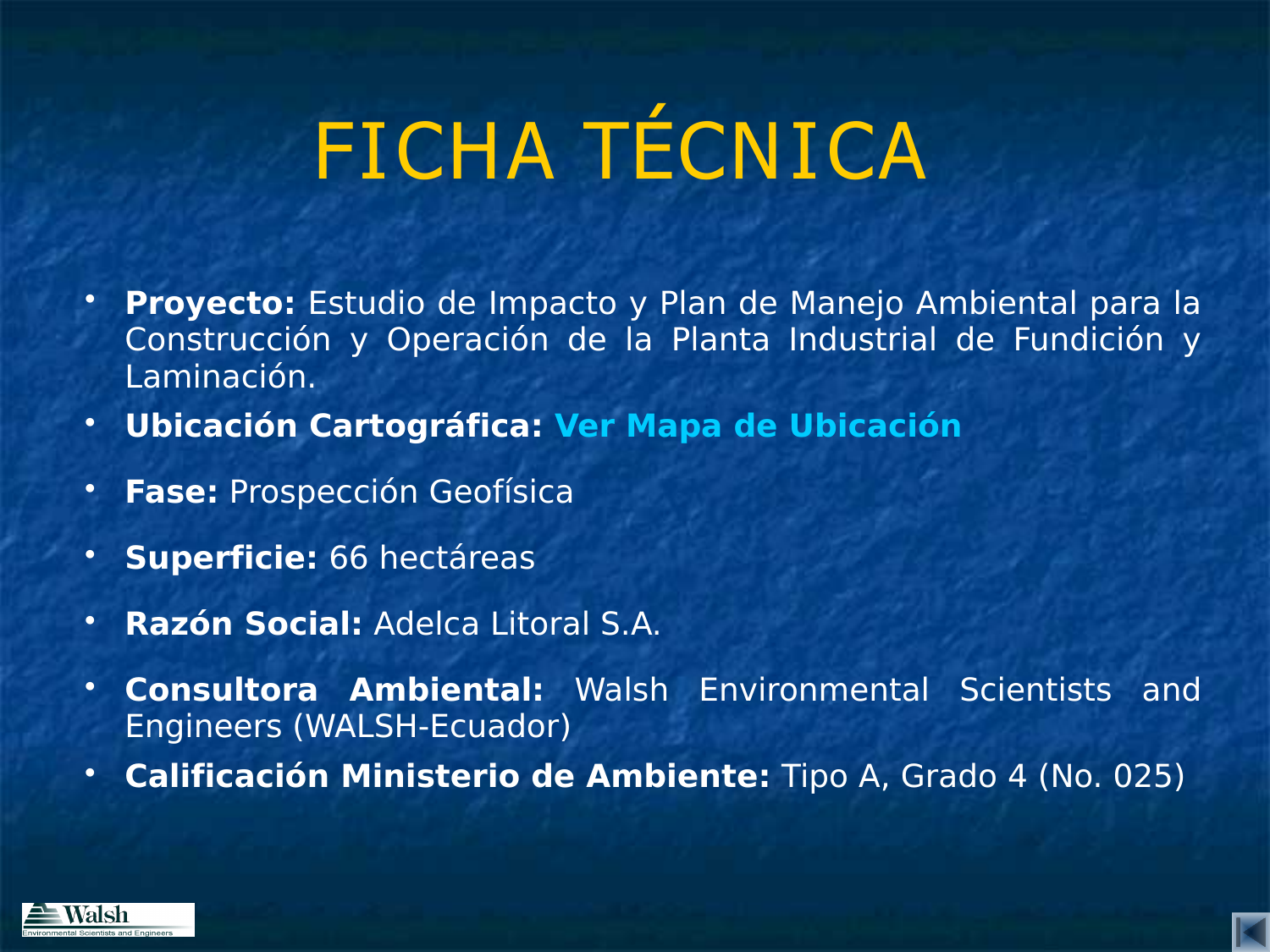

# FICHA TÉCNICA
| Proyecto: Estudio de Impacto y Plan de Manejo Ambiental para la Construcción y Operación de la Planta Industrial de Fundición y Laminación. |
| --- |
| Ubicación Cartográfica: Ver Mapa de Ubicación |
| Fase: Prospección Geofísica |
| Superficie: 66 hectáreas |
| Razón Social: Adelca Litoral S.A. |
| Consultora Ambiental: Walsh Environmental Scientists and Engineers (WALSH-Ecuador) |
| Calificación Ministerio de Ambiente: Tipo A, Grado 4 (No. 025) |